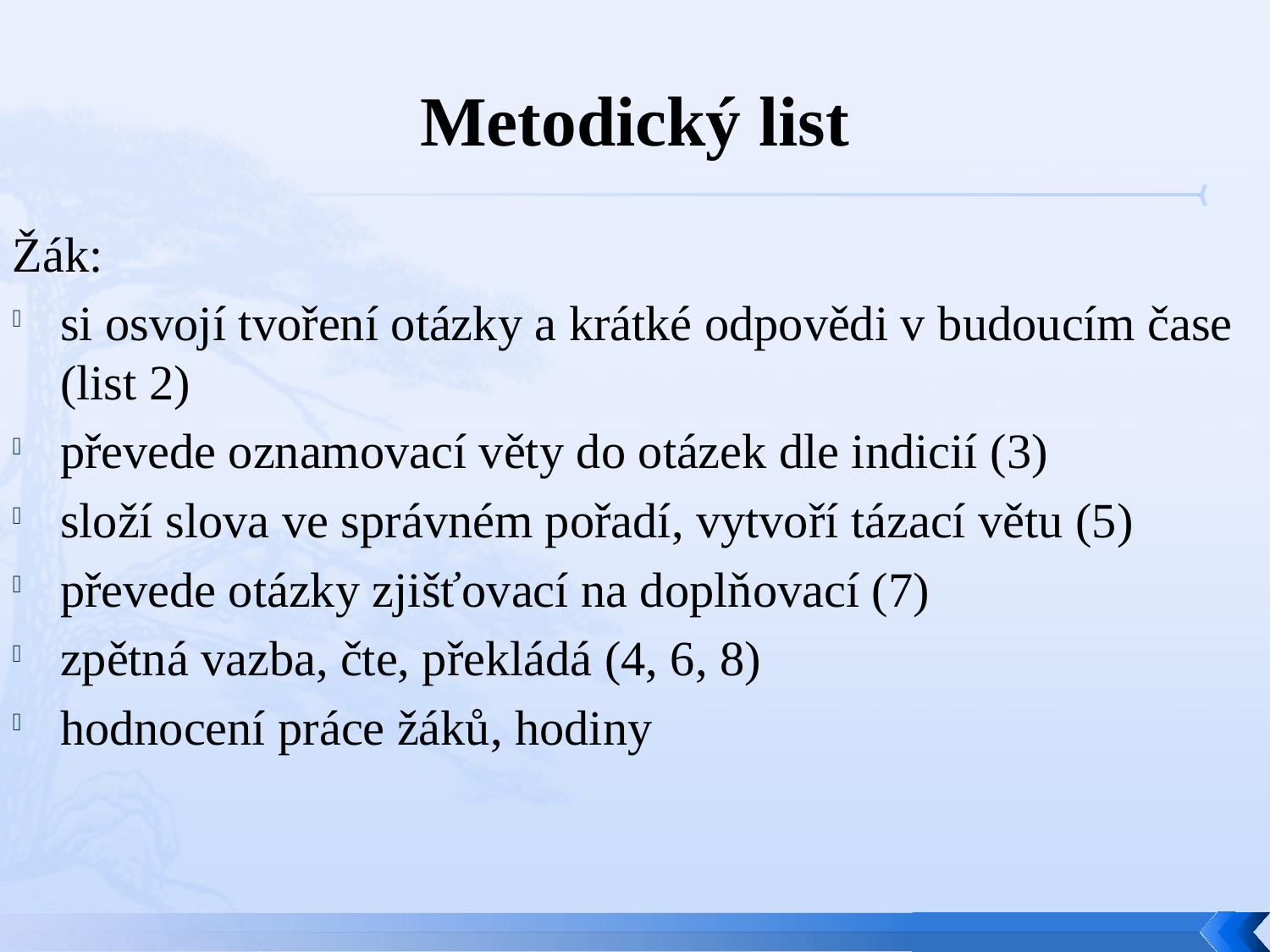

# Metodický list
Žák:
si osvojí tvoření otázky a krátké odpovědi v budoucím čase (list 2)
převede oznamovací věty do otázek dle indicií (3)
složí slova ve správném pořadí, vytvoří tázací větu (5)
převede otázky zjišťovací na doplňovací (7)
zpětná vazba, čte, překládá (4, 6, 8)
hodnocení práce žáků, hodiny